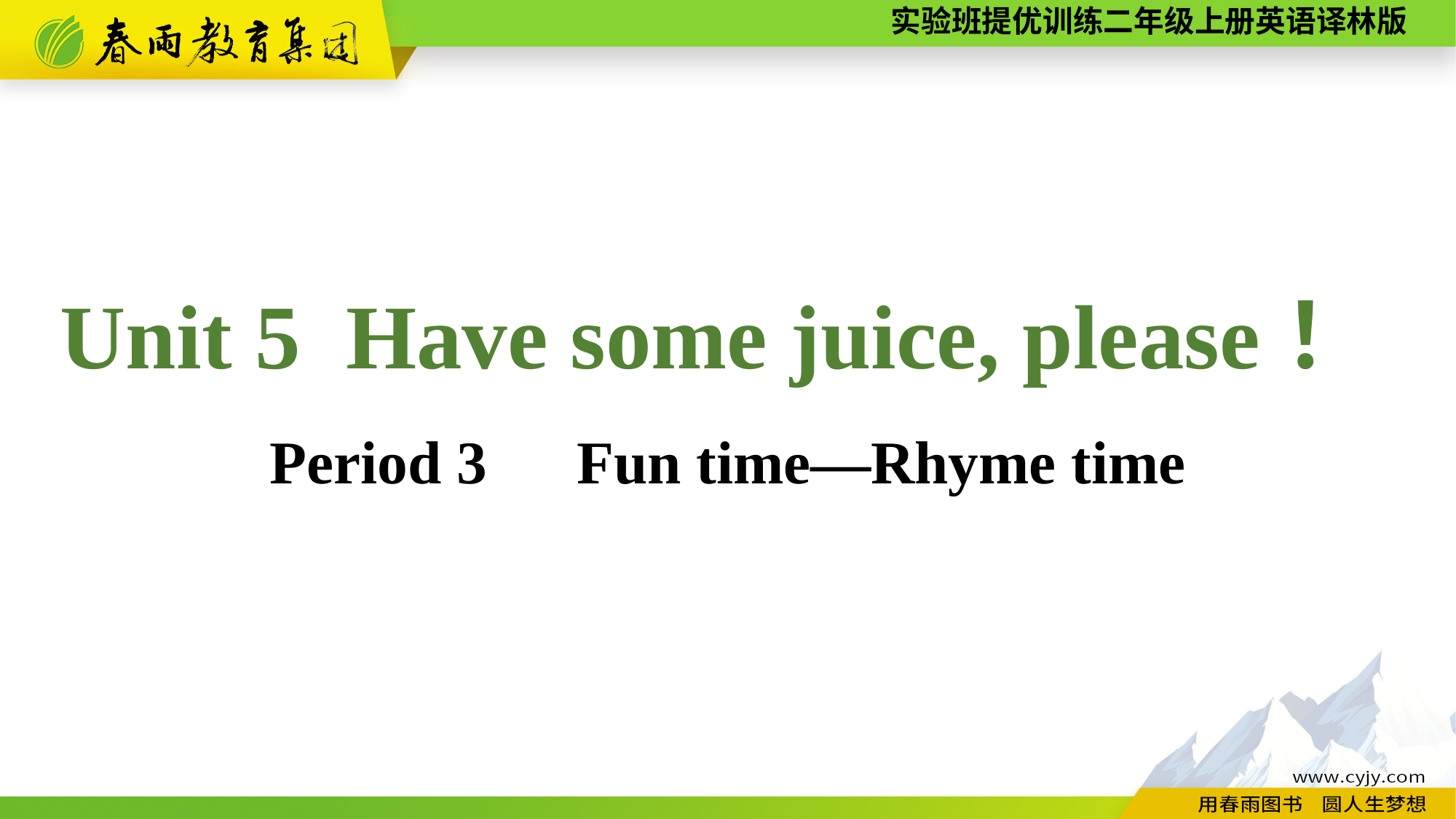

Unit 5  Have some juice, please！Period 3　Fun time—Rhyme time